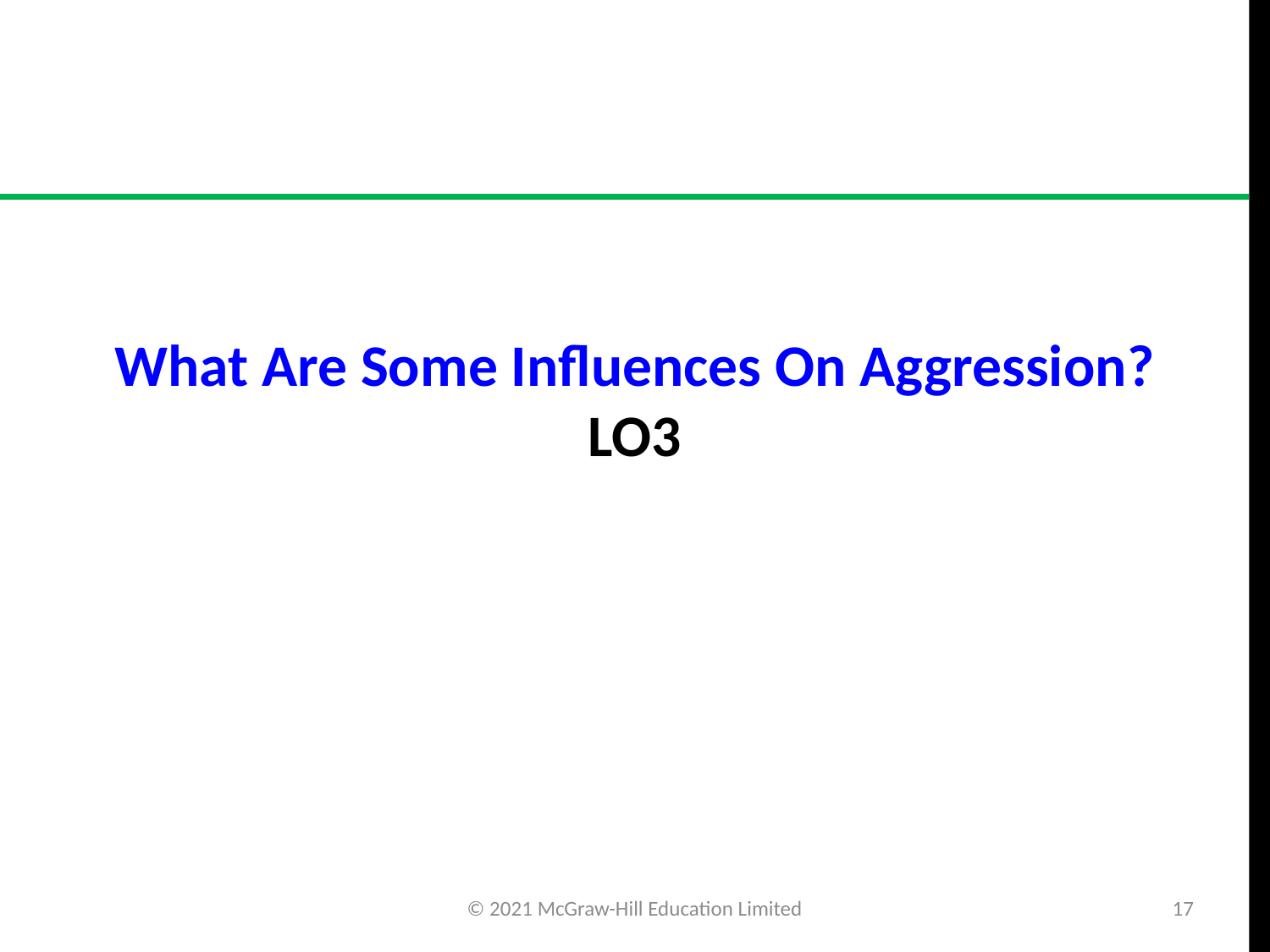

# What Are Some Influences On Aggression? LO3

© 2021 McGraw-Hill Education Limited
17